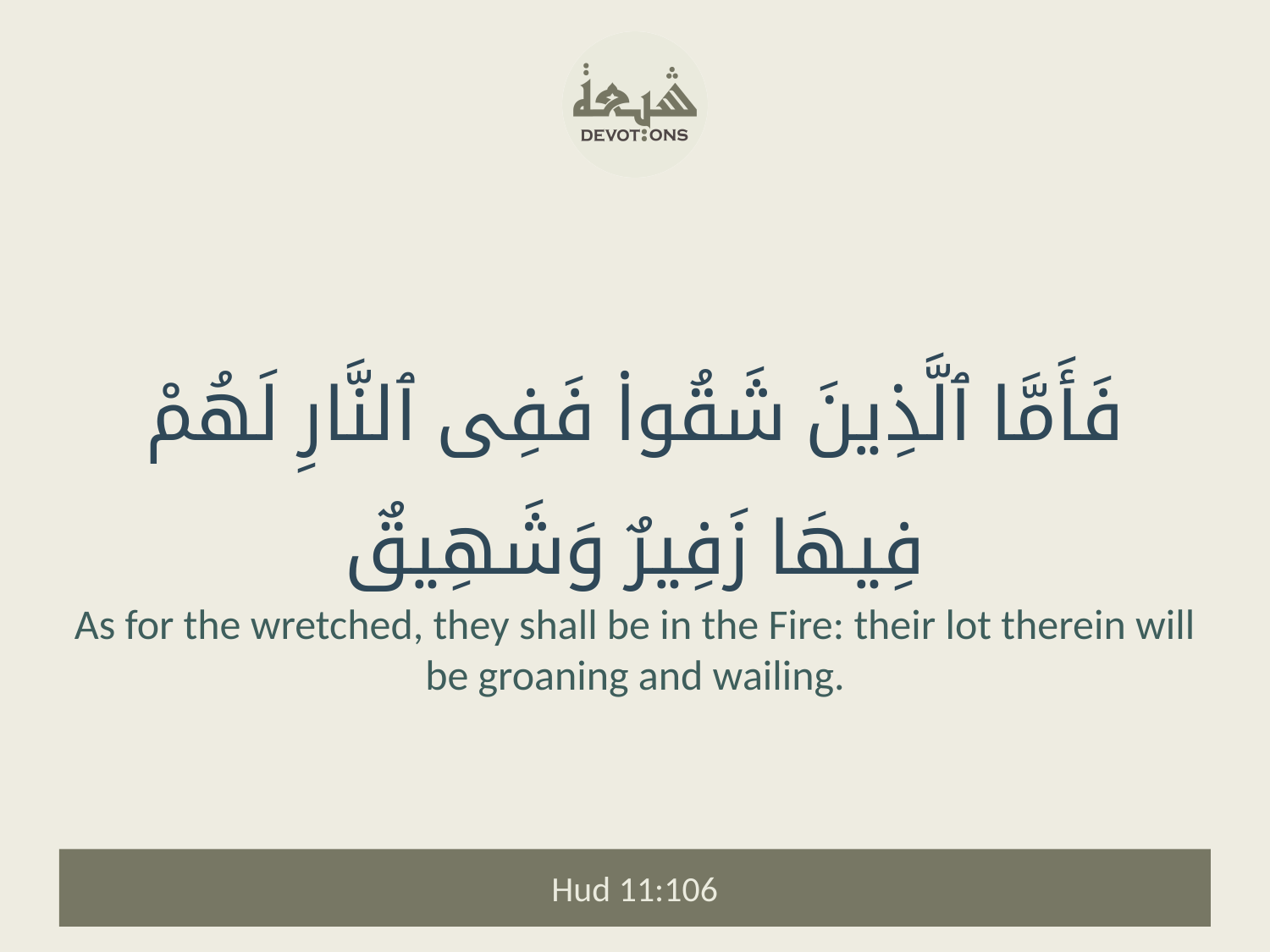

فَأَمَّا ٱلَّذِينَ شَقُوا۟ فَفِى ٱلنَّارِ لَهُمْ فِيهَا زَفِيرٌ وَشَهِيقٌ
As for the wretched, they shall be in the Fire: their lot therein will be groaning and wailing.
Hud 11:106